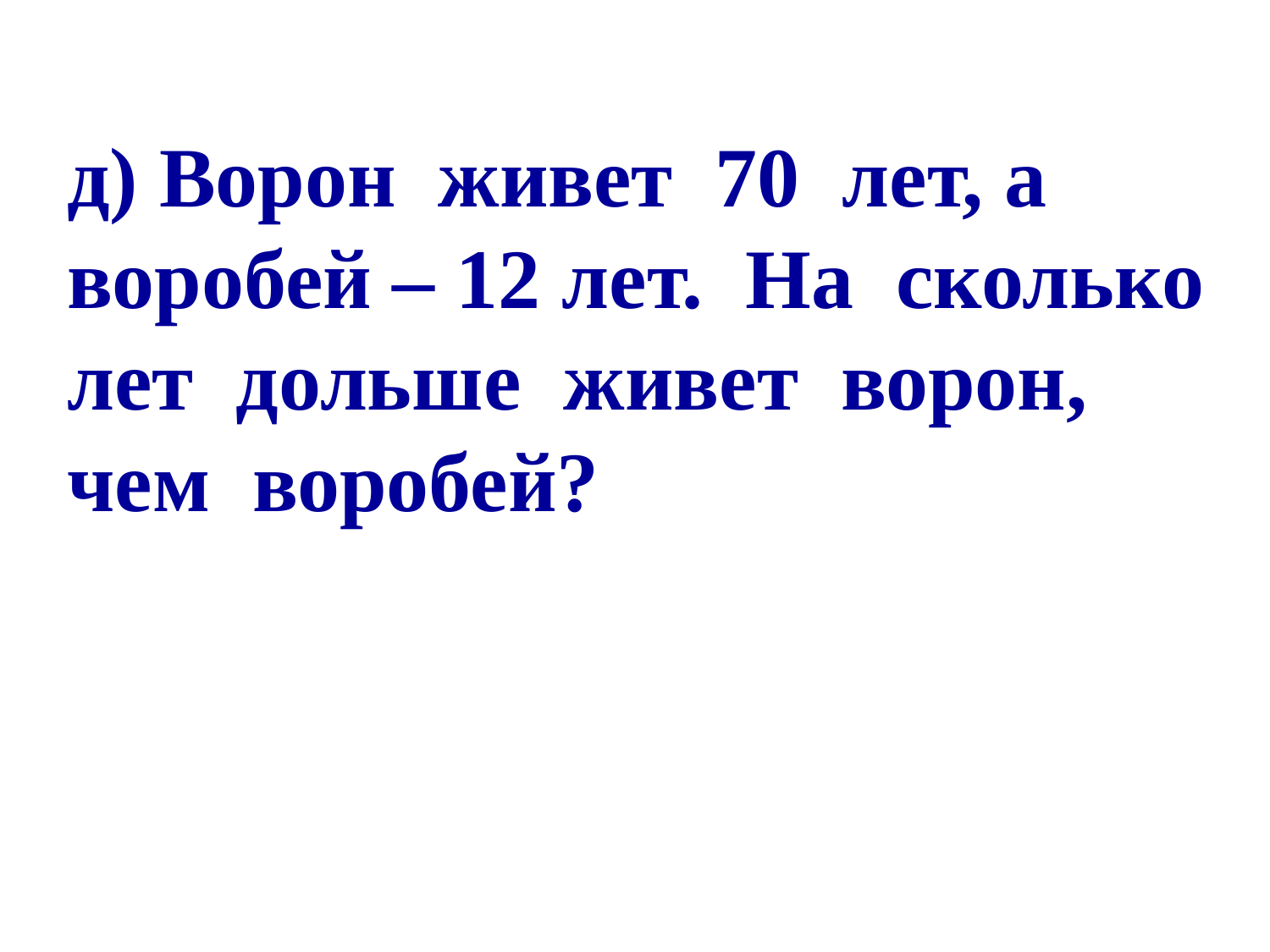

д) Ворон  живет  70  лет, а  воробей – 12 лет.  На  сколько  лет  дольше  живет  ворон,  чем  воробей?